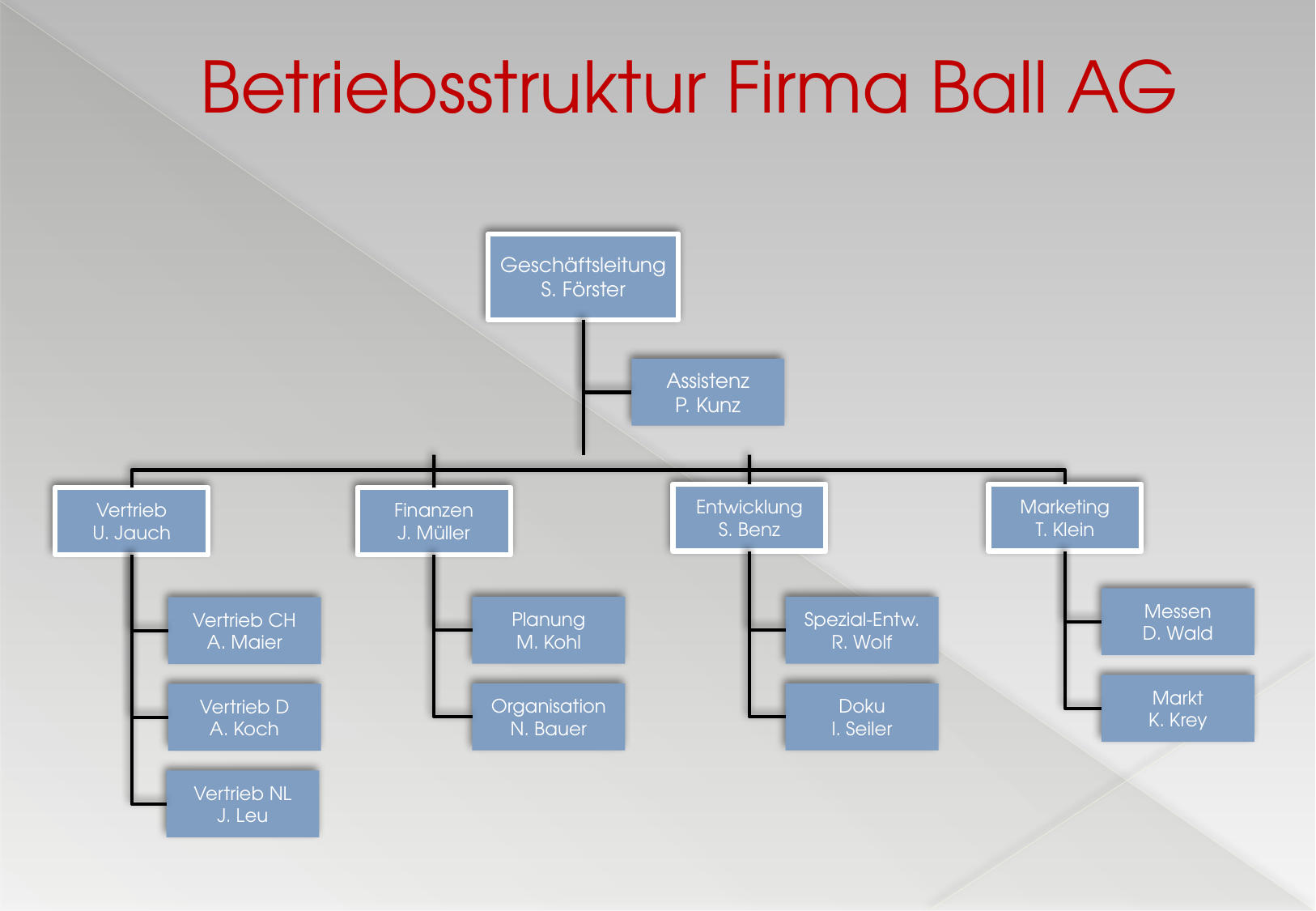

# Betriebsstruktur Firma Ball AG
Geschäftsleitung
S. Förster
Assistenz
P. Kunz
Entwicklung
S. Benz
Marketing
T. Klein
Vertrieb
U. Jauch
Finanzen
J. Müller
Messen
D. Wald
Planung
M. Kohl
Spezial-Entw.
R. Wolf
Vertrieb CH
A. Maier
Markt
K. Krey
Organisation
N. Bauer
Doku
I. Seiler
Vertrieb D
A. Koch
Vertrieb NL
J. Leu